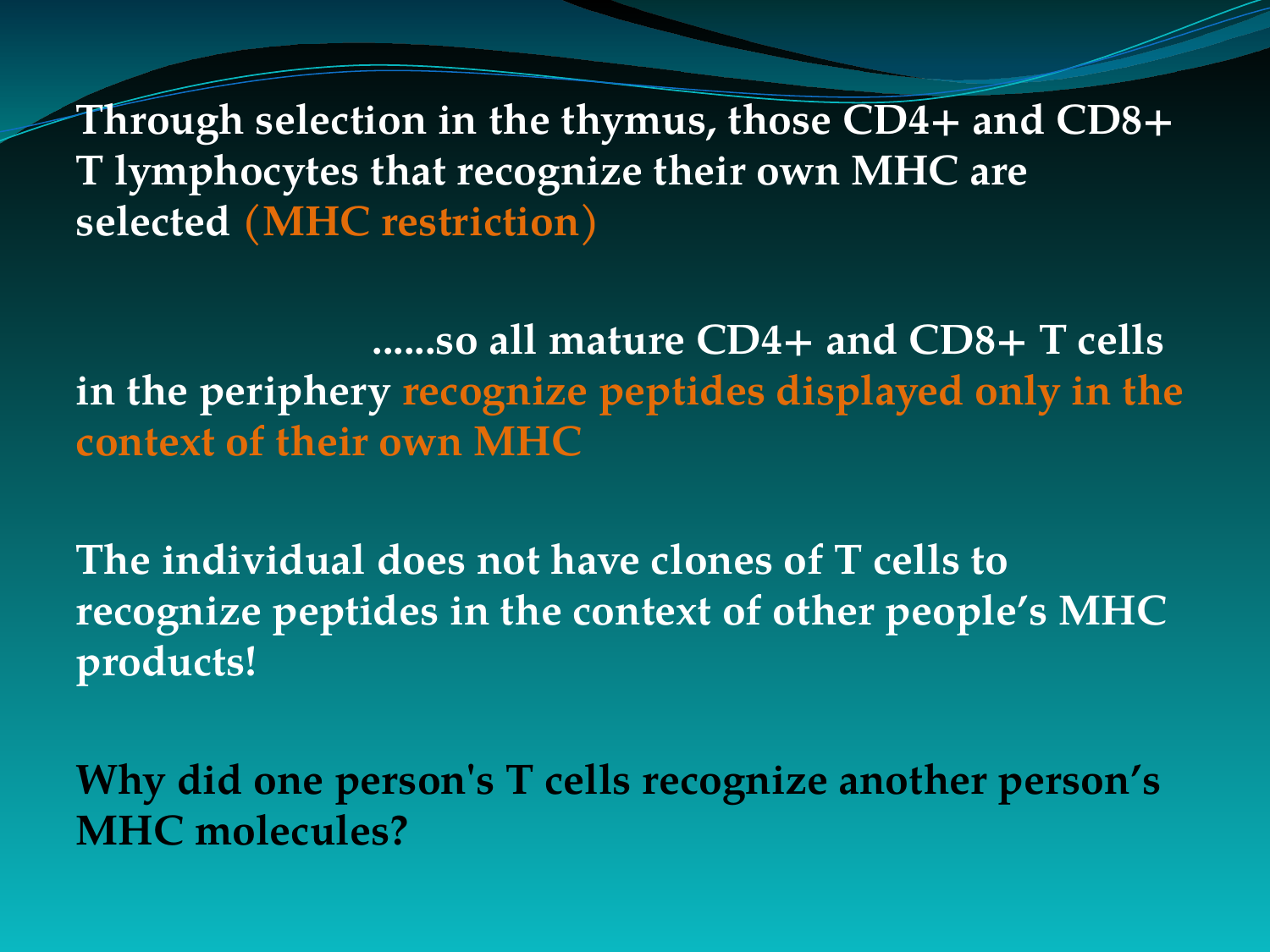

Through selection in the thymus, those CD4+ and CD8+ T lymphocytes that recognize their own MHC are selected (MHC restriction)

                            ......so all mature CD4+ and CD8+ T cells in the periphery recognize peptides displayed only in the context of their own MHC

The individual does not have clones of T cells to recognize peptides in the context of other people’s MHC products!

Why did one person's T cells recognize another person’s MHC molecules?